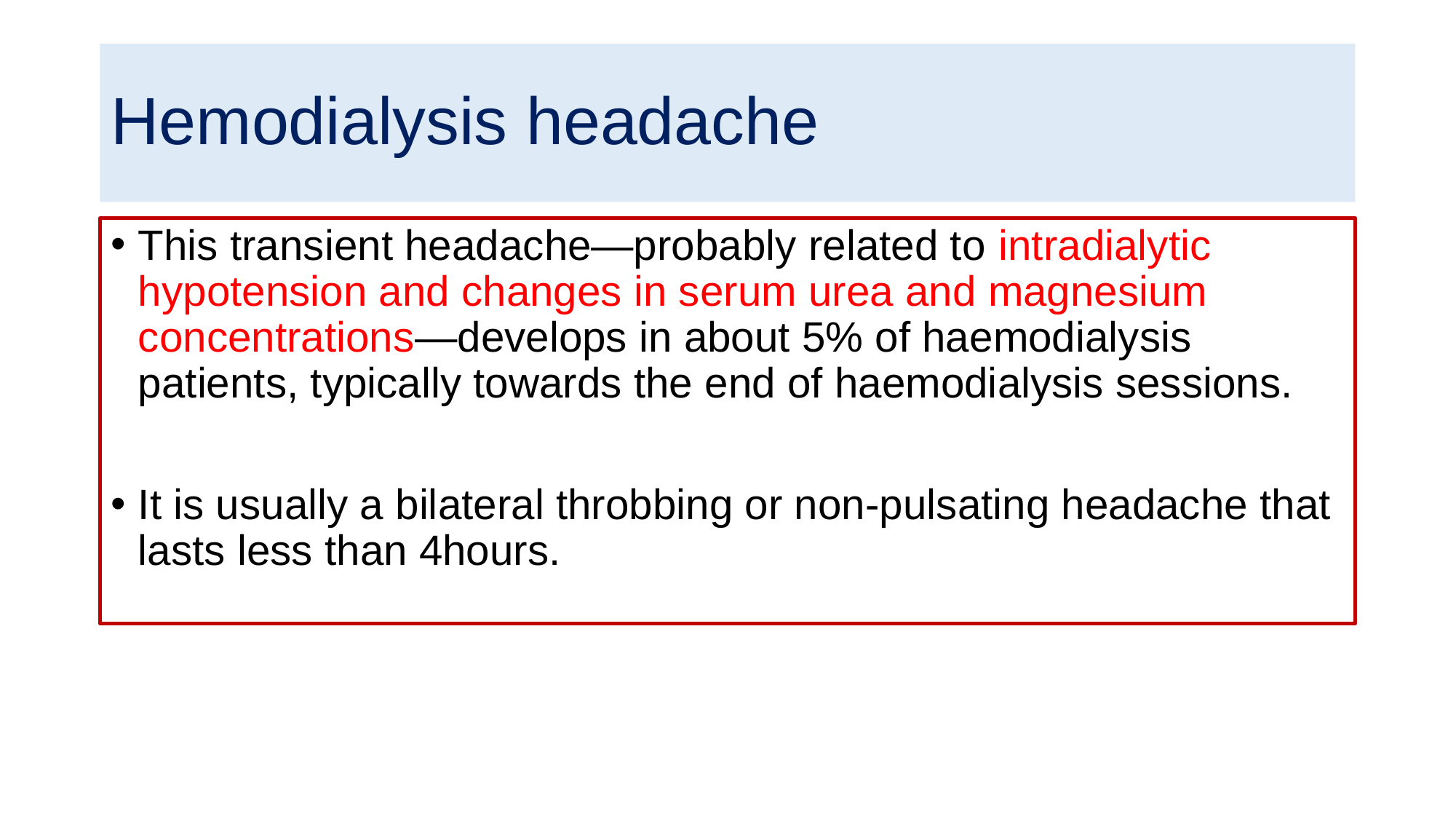

# Hemodialysis headache
This transient headache—probably related to intradialytic hypotension and changes in serum urea and magnesium concentrations—develops in about 5% of haemodialysis patients, typically towards the end of haemodialysis sessions.

It is usually a bilateral throbbing or non-pulsating headache that lasts less than 4hours.